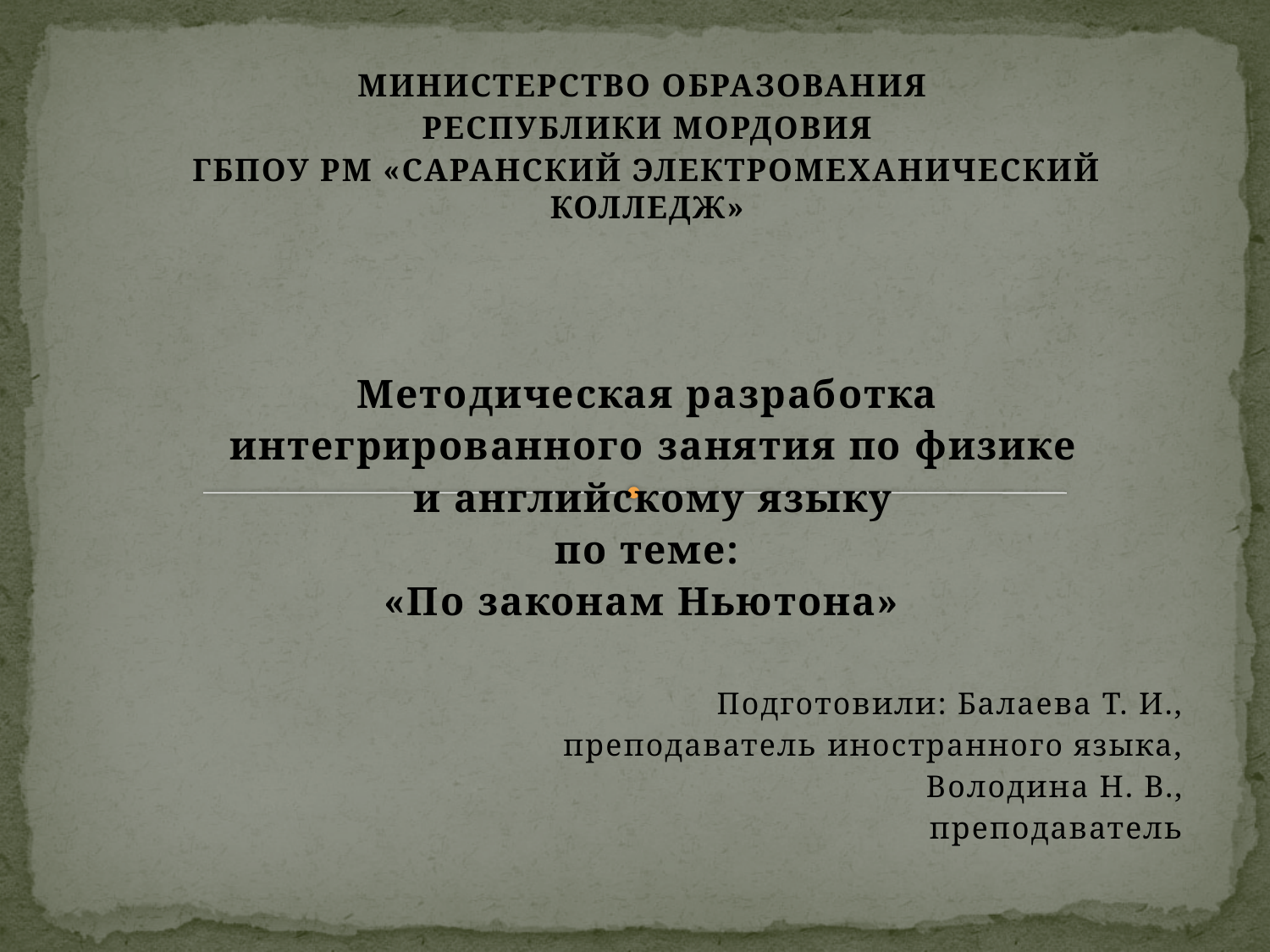

МИНИСТЕРСТВО ОБРАЗОВАНИЯ
РЕСПУБЛИКИ МОРДОВИЯ
ГБПОУ РМ «САРАНСКИЙ ЭЛЕКТРОМЕХАНИЧЕСКИЙ КОЛЛЕДЖ»

Методическая разработка
 интегрированного занятия по физике
 и английскому языку
 по теме:
«По законам Ньютона»

                     Подготовили: Балаева Т. И.,
преподаватель иностранного языка,
Володина Н. В.,
преподаватель